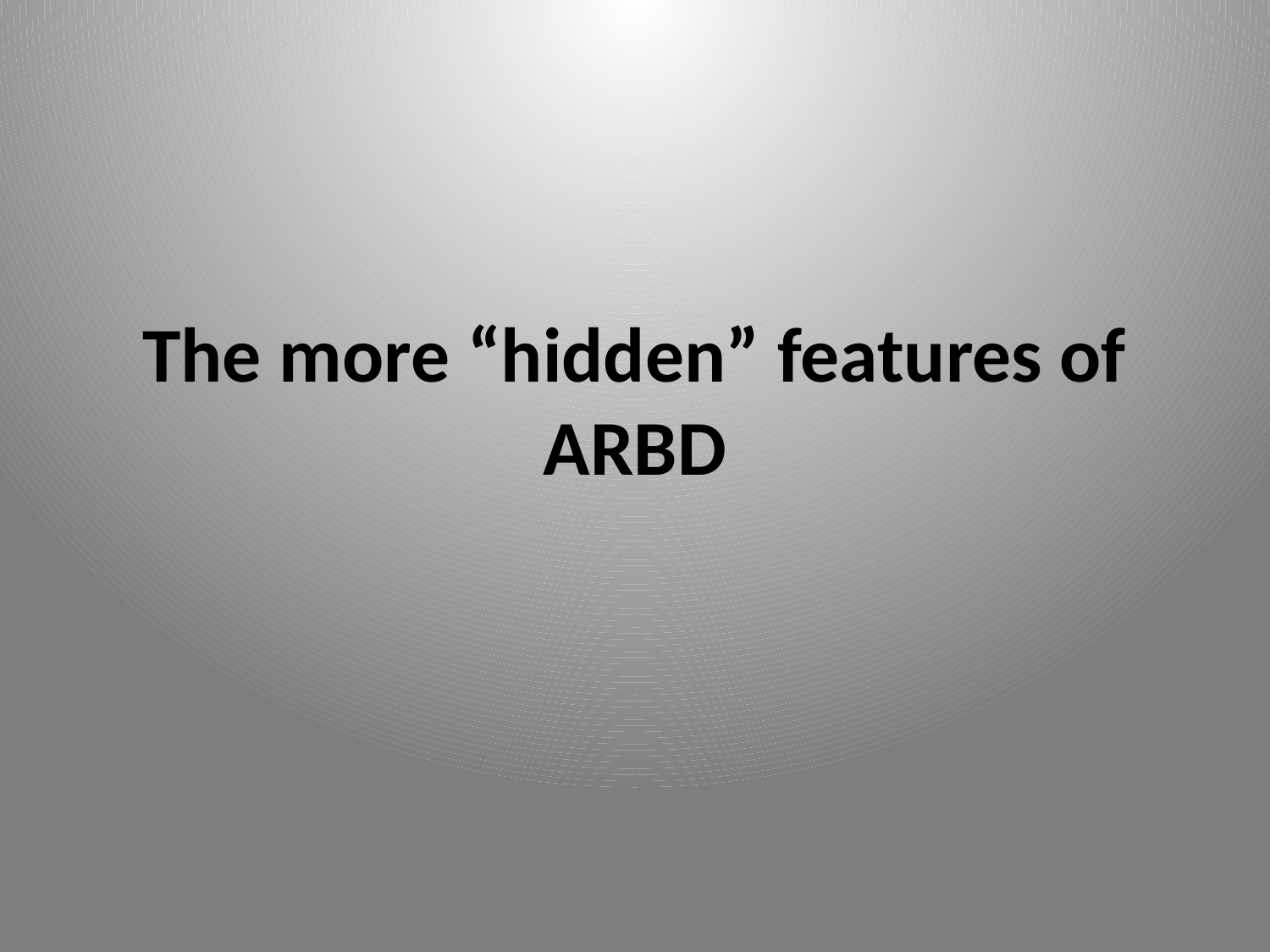

# The more “hidden” features of ARBD